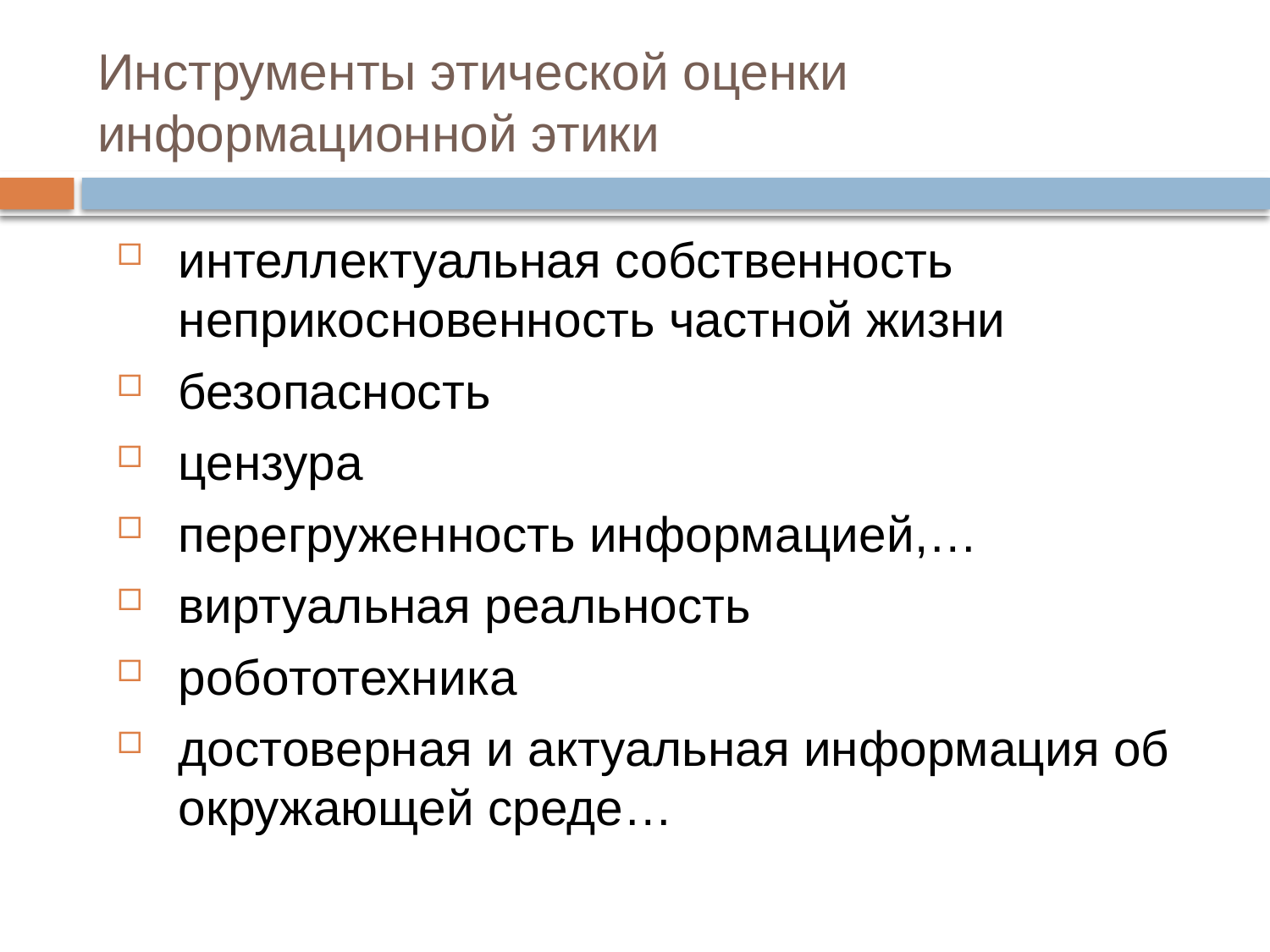

# Инструменты этической оценки информационной этики
интеллектуальная собственность неприкосновенность частной жизни
безопасность
цензура
перегруженность информацией,…
виртуальная реальность
робототехника
достоверная и актуальная информация об окружающей среде…